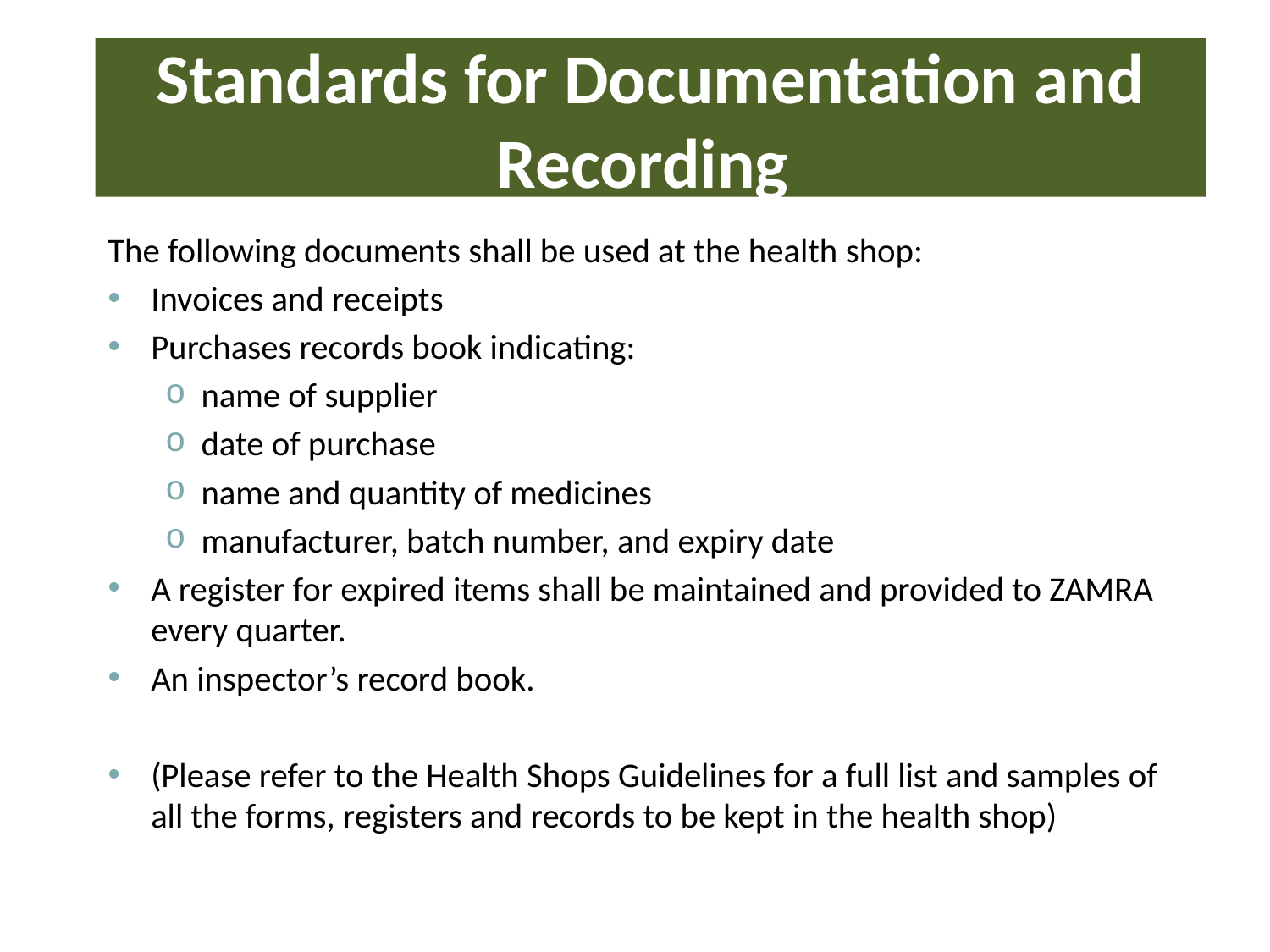

# Standards for Documentation and Recording
The following documents shall be used at the health shop:
Invoices and receipts
Purchases records book indicating:
name of supplier
date of purchase
name and quantity of medicines
manufacturer, batch number, and expiry date
A register for expired items shall be maintained and provided to ZAMRA every quarter.
An inspector’s record book.

(Please refer to the Health Shops Guidelines for a full list and samples of all the forms, registers and records to be kept in the health shop)